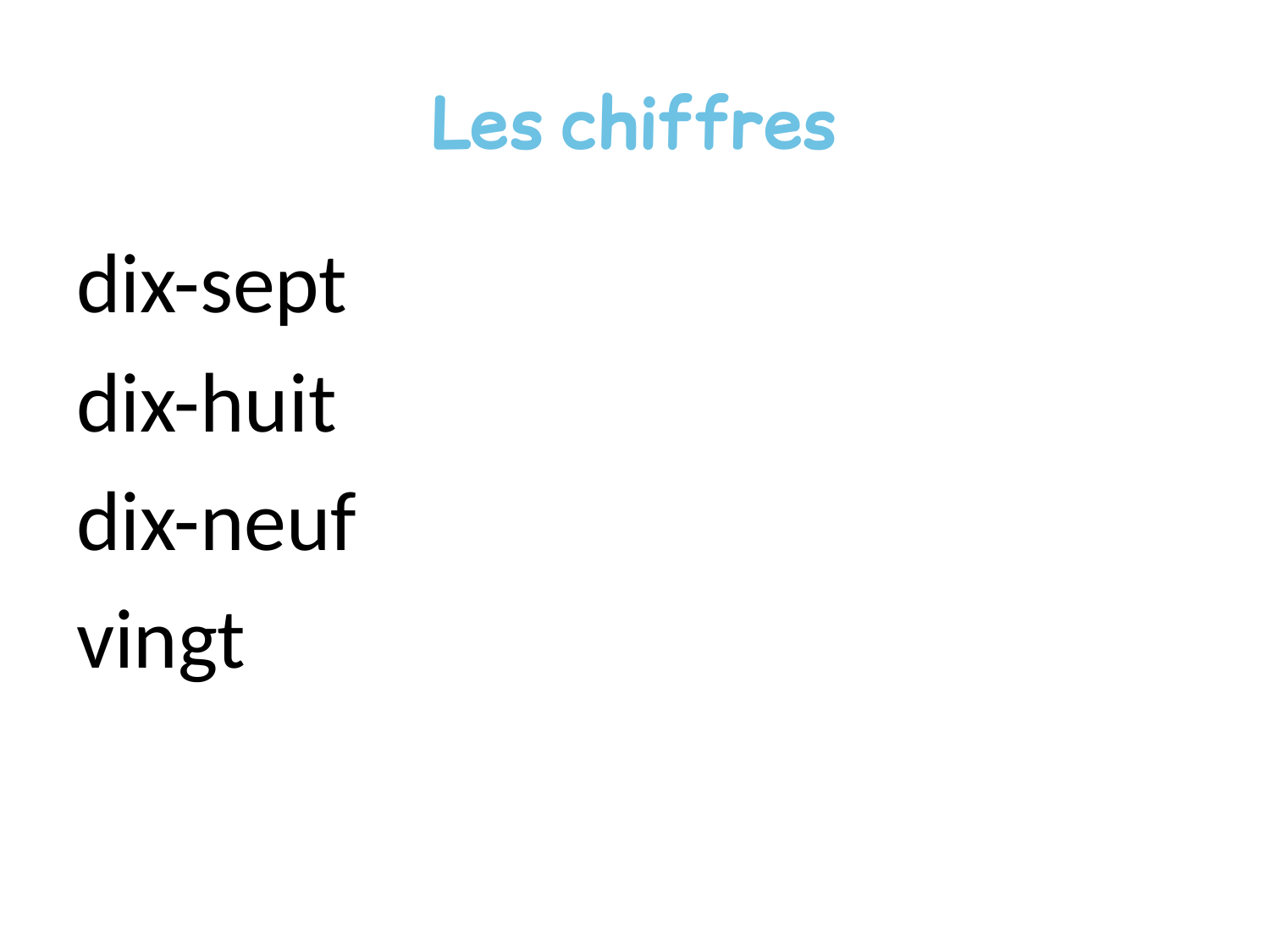

# Les chiffres
dix-sept
dix-huit
dix-neuf
vingt